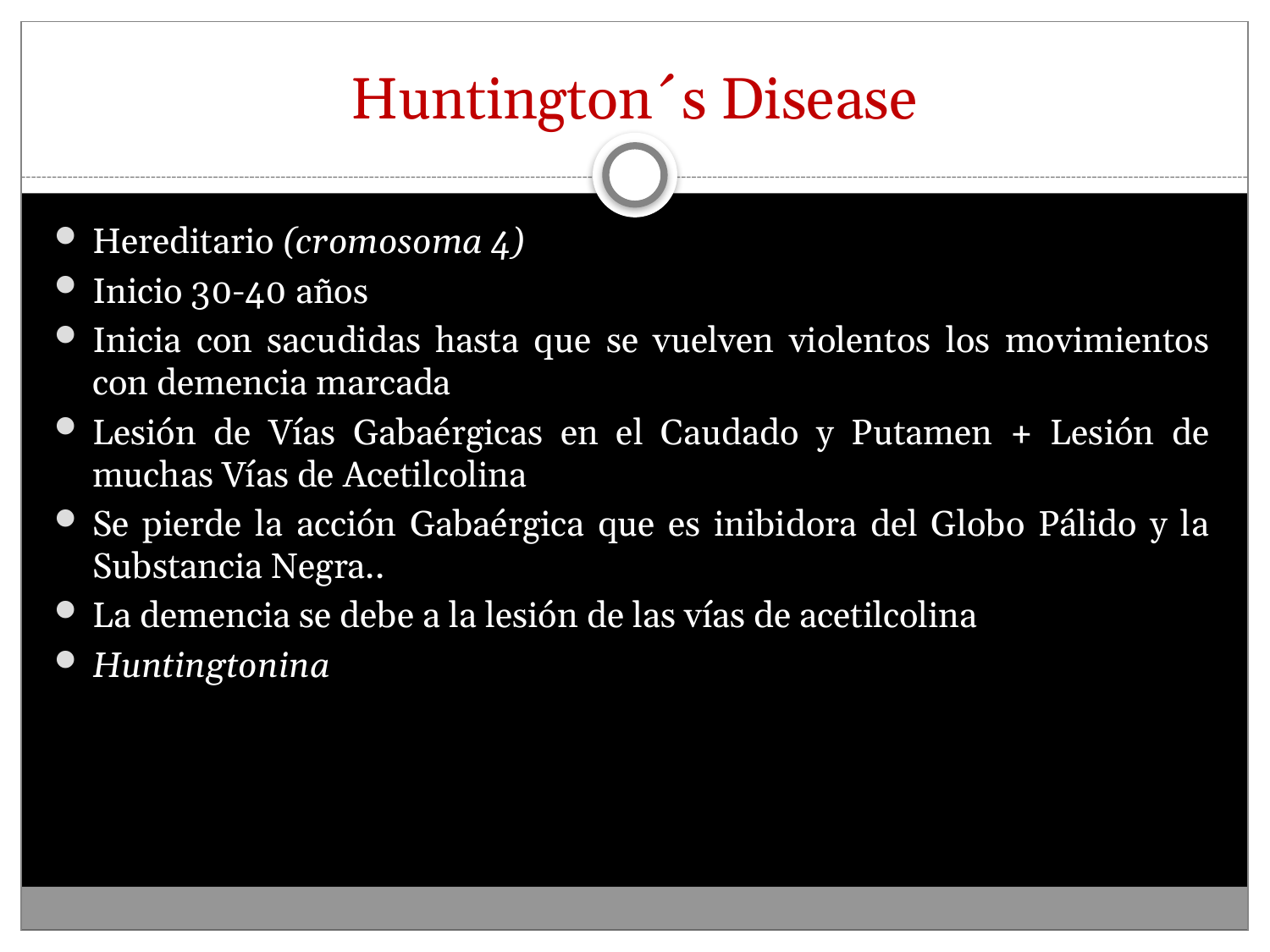

# Huntington´s Disease
Hereditario (cromosoma 4)
Inicio 30-40 años
Inicia con sacudidas hasta que se vuelven violentos los movimientos con demencia marcada
Lesión de Vías Gabaérgicas en el Caudado y Putamen + Lesión de muchas Vías de Acetilcolina
Se pierde la acción Gabaérgica que es inibidora del Globo Pálido y la Substancia Negra..
La demencia se debe a la lesión de las vías de acetilcolina
Huntingtonina